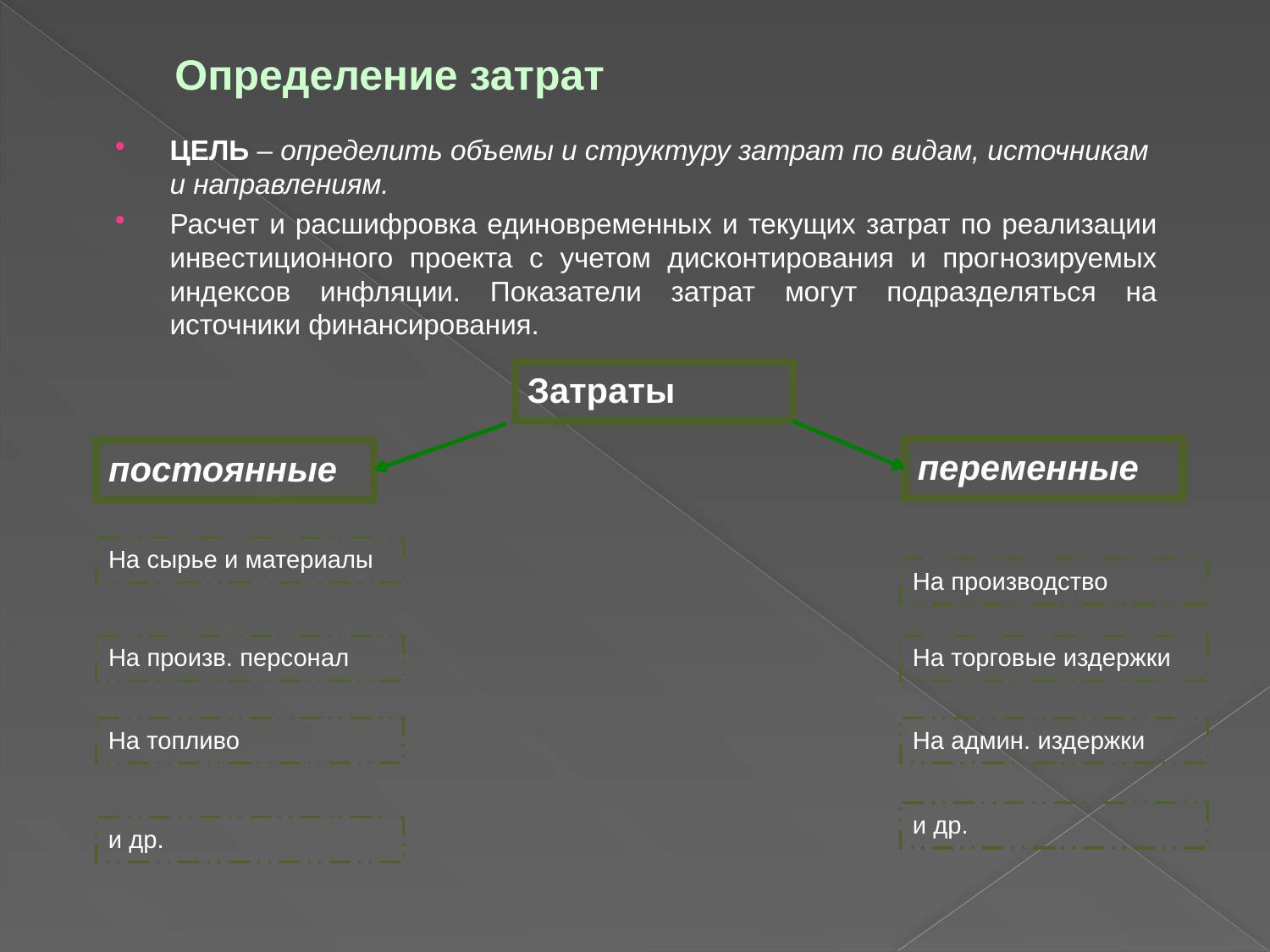

# Определение затрат
ЦЕЛЬ – определить объемы и структуру затрат по видам, источникам и направлениям.
Расчет и расшифровка единовременных и текущих затрат по реализации инвестиционного проекта с учетом дисконтирования и прогнозируемых индексов инфляции. Показатели затрат могут подразделяться на источники финансирования.
Затраты
переменные
постоянные
На сырье и материалы
На производство
На произв. персонал
На торговые издержки
На топливо
На админ. издержки
и др.
и др.